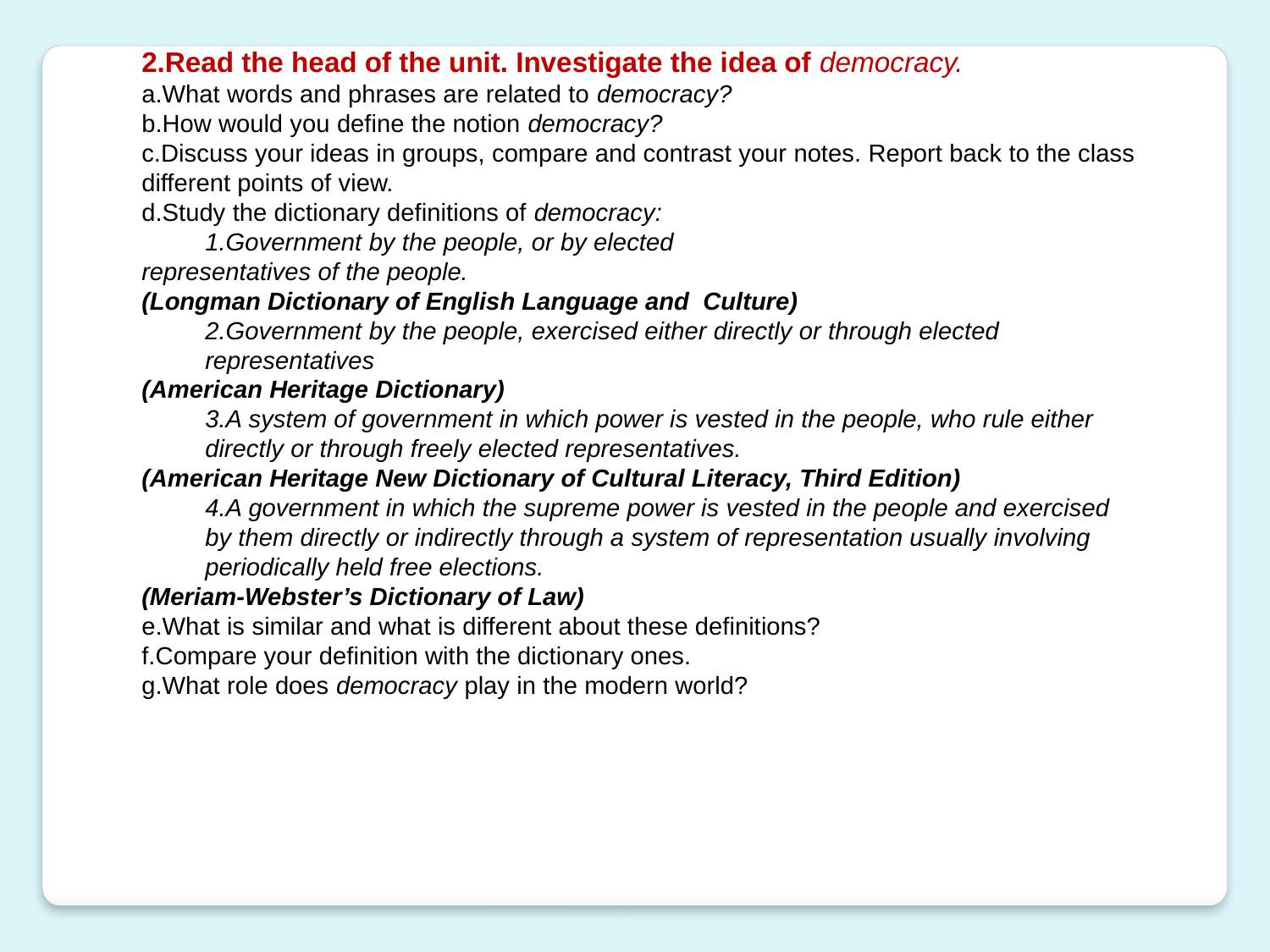

2.Read the head of the unit. Investigate the idea of democracy.
a.What words and phrases are related to democracy?
b.How would you define the notion democracy?
c.Discuss your ideas in groups, compare and contrast your notes. Report back to the class different points of view.
d.Study the dictionary definitions of democracy:
1.Government by the people, or by elected
representatives of the people.
(Longman Dictionary of English Language and  Culture)
2.Government by the people, exercised either directly or through elected representatives
(American Heritage Dictionary)
3.A system of government in which power is vested in the people, who rule either directly or through freely elected representatives.
(American Heritage New Dictionary of Cultural Literacy, Third Edition)
4.A government in which the supreme power is vested in the people and exercised by them directly or indirectly through a system of representation usually involving periodically held free elections.
(Meriam-Webster’s Dictionary of Law)
e.What is similar and what is different about these definitions?
f.Compare your definition with the dictionary ones.
g.What role does democracy play in the modern world?